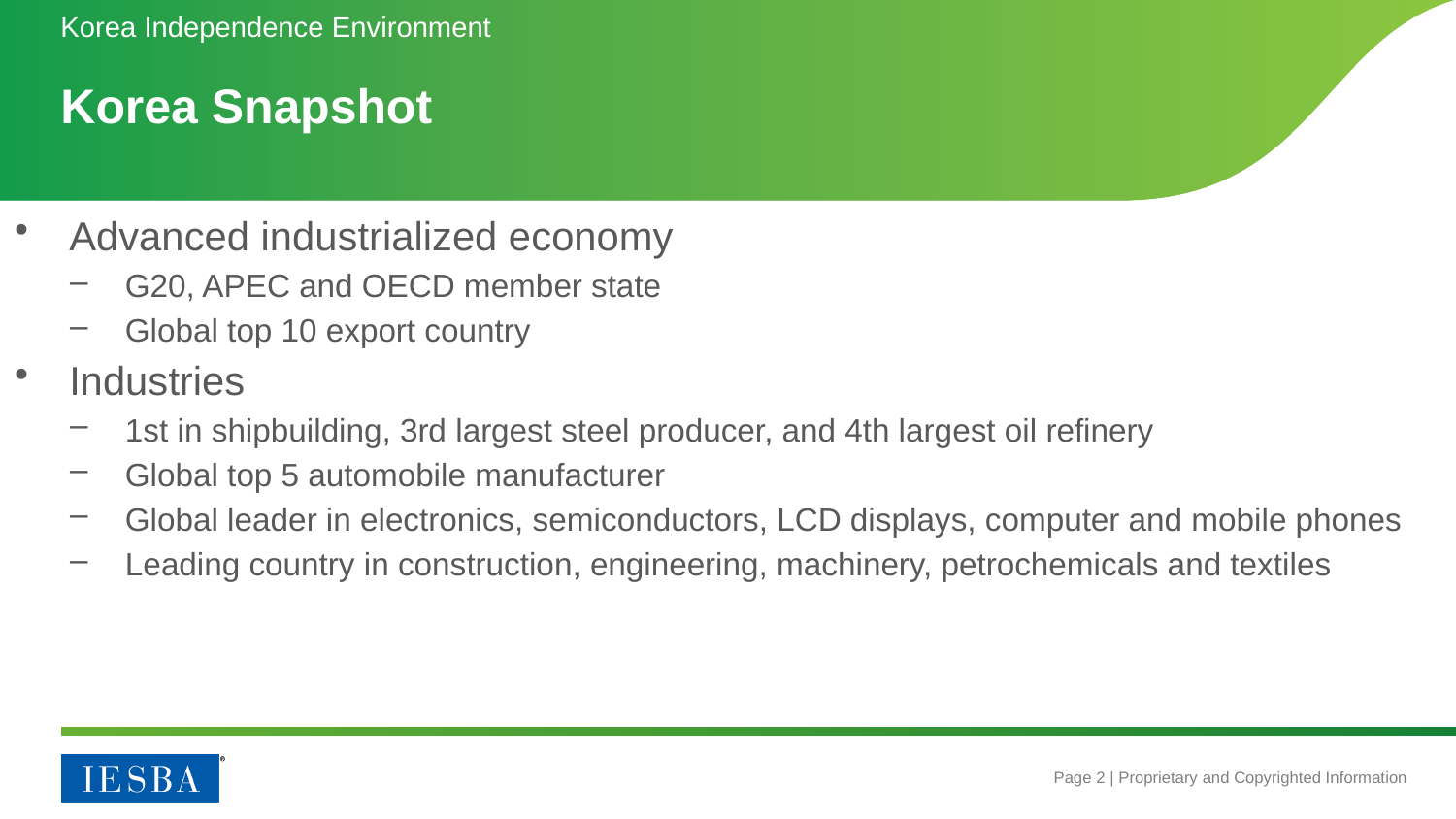

Korea Independence Environment

# Korea Snapshot
Advanced industrialized economy
G20, APEC and OECD member state
Global top 10 export country
Industries
1st in shipbuilding, 3rd largest steel producer, and 4th largest oil refinery
Global top 5 automobile manufacturer
Global leader in electronics, semiconductors, LCD displays, computer and mobile phones
Leading country in construction, engineering, machinery, petrochemicals and textiles